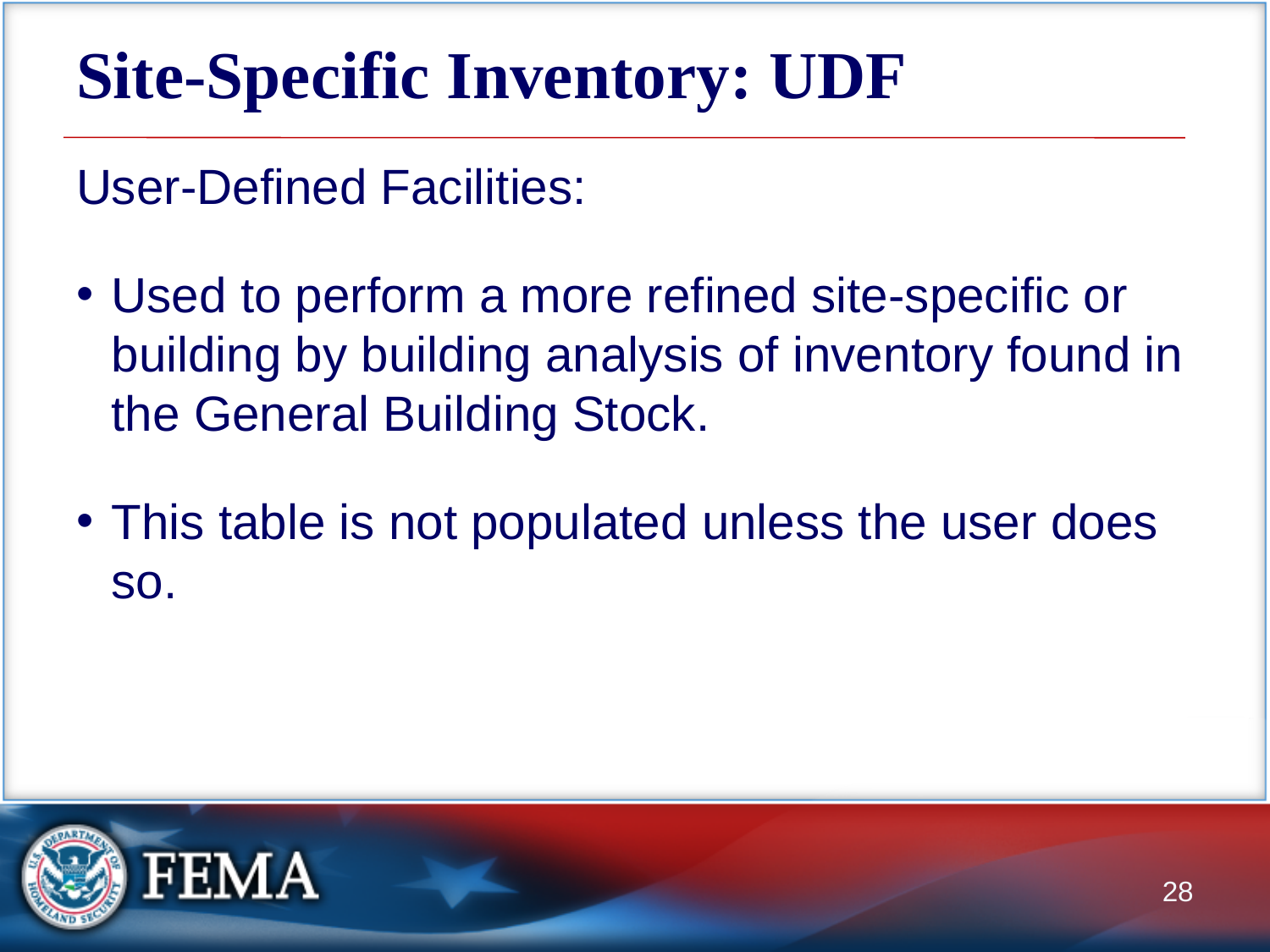

# Site-Specific Inventory: UDF
User-Defined Facilities:
Used to perform a more refined site-specific or building by building analysis of inventory found in the General Building Stock.
This table is not populated unless the user does so.
28